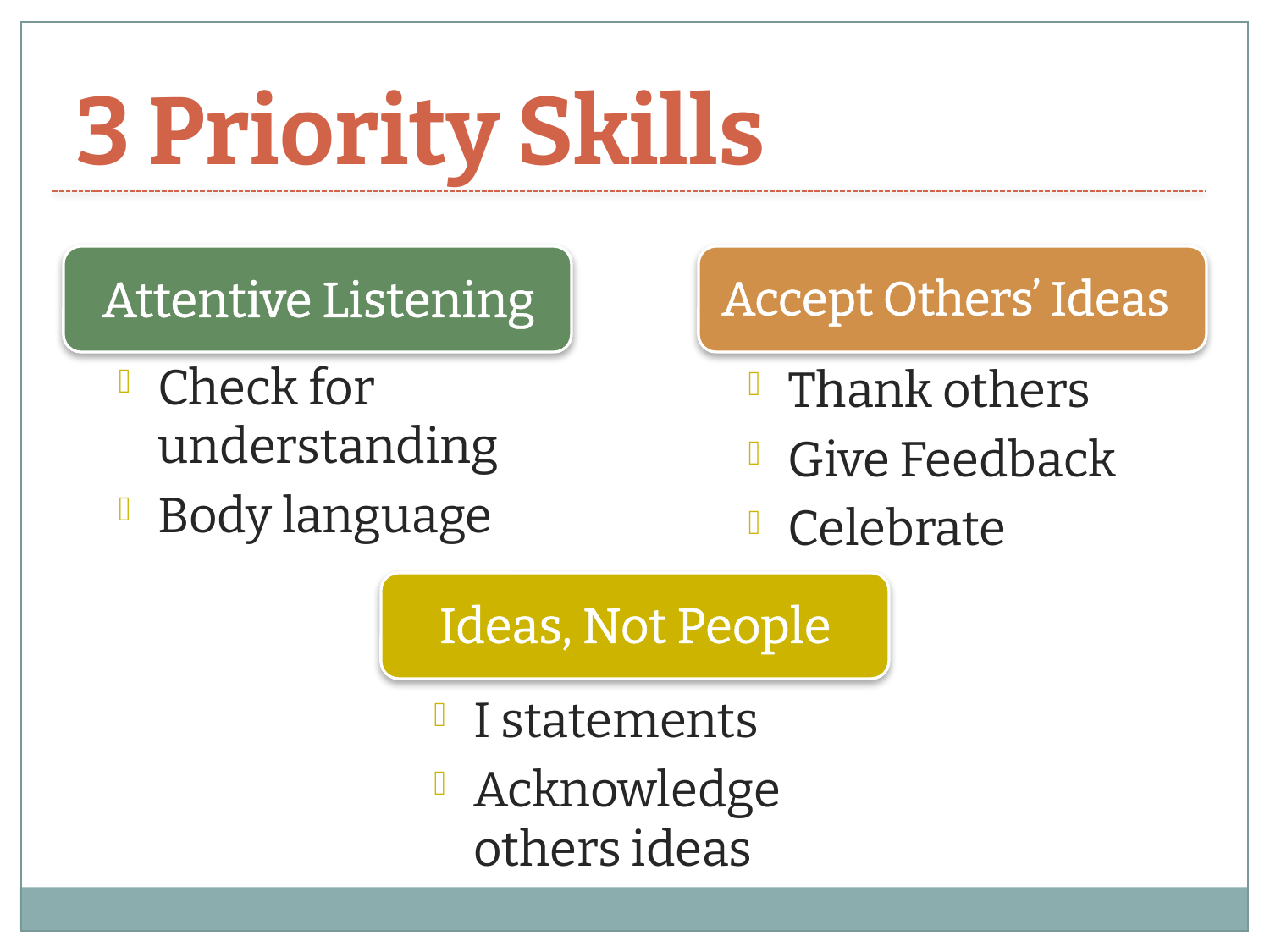

3 Priority Skills

Attentive Listening

Accept Others’ Ideas

Check for understanding
Body language
Thank others
Give Feedback
Celebrate

Ideas, Not People

I statements
Acknowledge others ideas